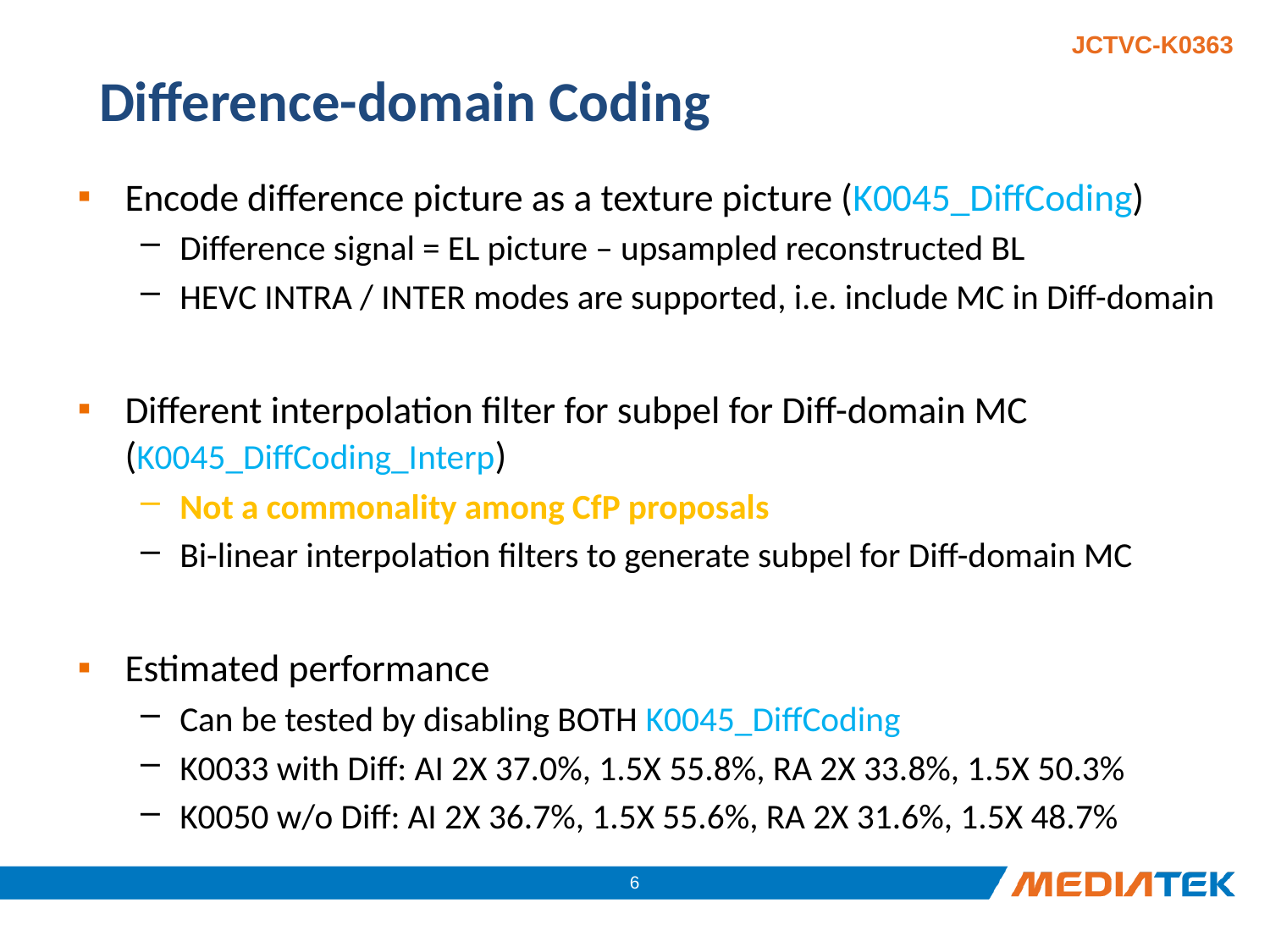

# Difference-domain Coding
Encode difference picture as a texture picture (K0045_DiffCoding)
Difference signal = EL picture – upsampled reconstructed BL
HEVC INTRA / INTER modes are supported, i.e. include MC in Diff-domain

Different interpolation filter for subpel for Diff-domain MC (K0045_DiffCoding_Interp)
Not a commonality among CfP proposals
Bi-linear interpolation filters to generate subpel for Diff-domain MC

Estimated performance
Can be tested by disabling BOTH K0045_DiffCoding
K0033 with Diff: AI 2X 37.0%, 1.5X 55.8%, RA 2X 33.8%, 1.5X 50.3%
K0050 w/o Diff: AI 2X 36.7%, 1.5X 55.6%, RA 2X 31.6%, 1.5X 48.7%

6